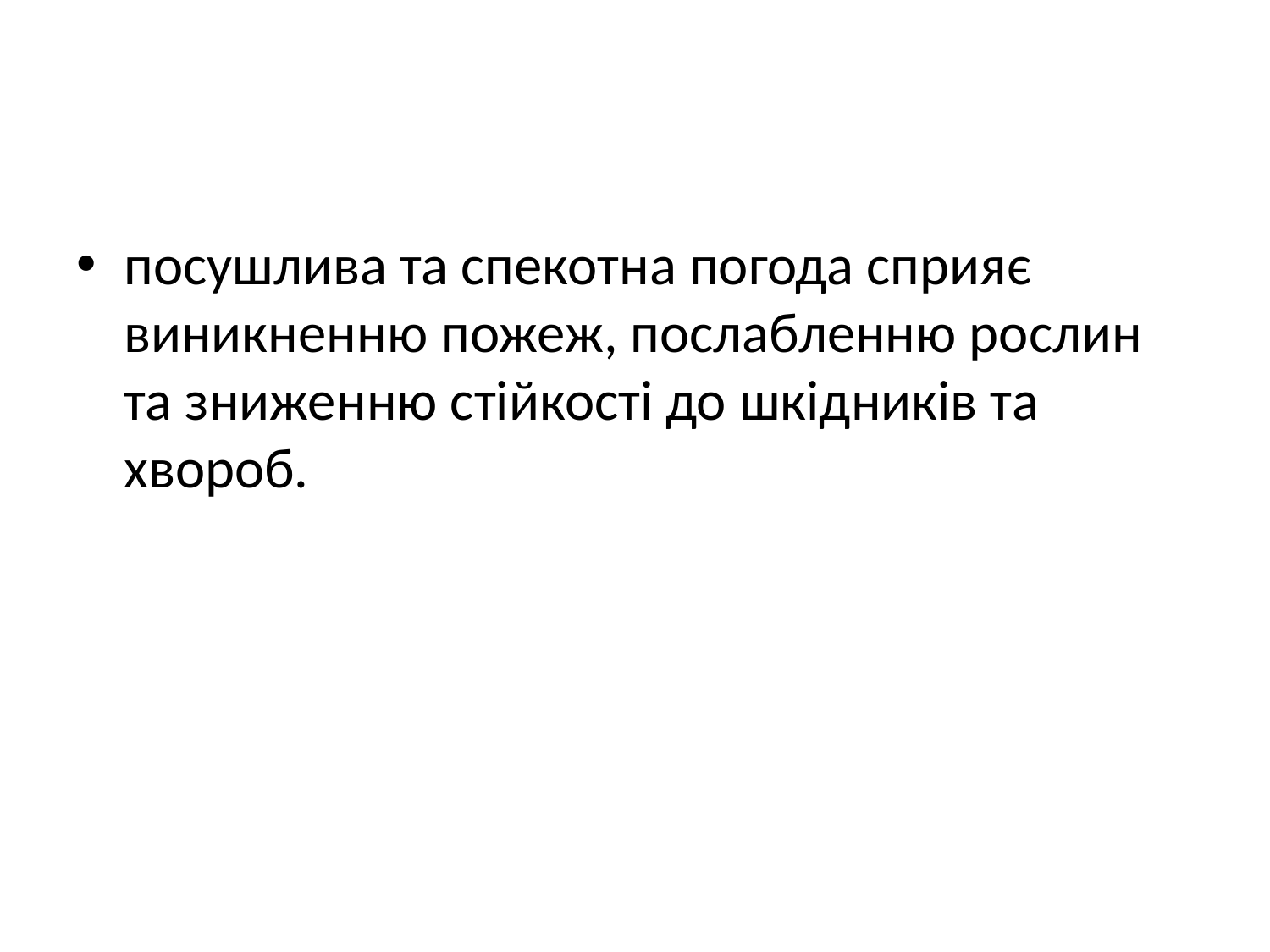

посушлива та спекотна погода сприяє виникненню пожеж, послабленню рослин та зниженню стійкості до шкідників та хвороб.